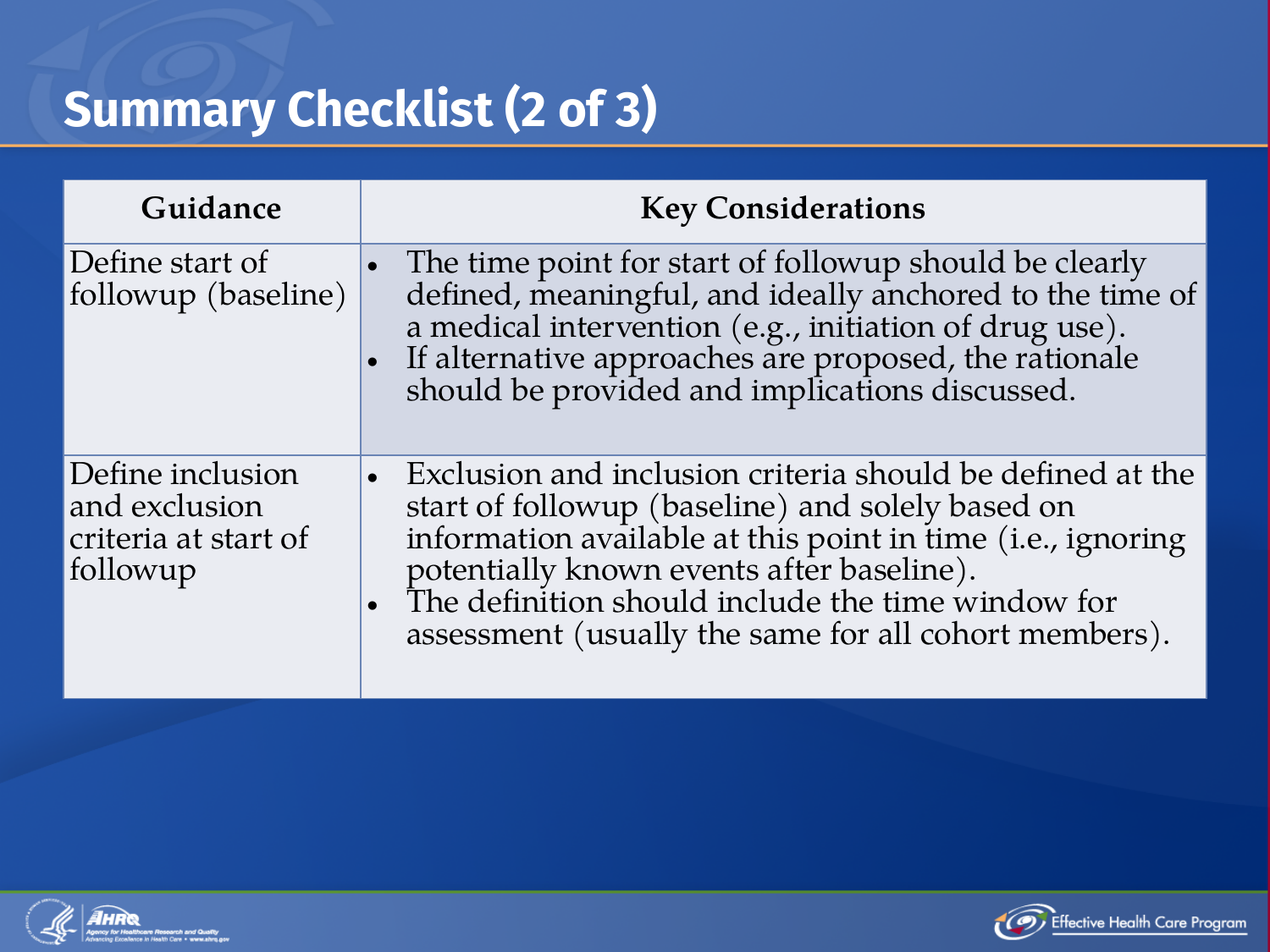

# Summary Checklist (2 of 3)
| Guidance | Key Considerations |
| --- | --- |
| Define start of followup (baseline) | The time point for start of followup should be clearly defined, meaningful, and ideally anchored to the time of a medical intervention (e.g., initiation of drug use). If alternative approaches are proposed, the rationale should be provided and implications discussed. |
| Define inclusion and exclusion criteria at start of followup | Exclusion and inclusion criteria should be defined at the start of followup (baseline) and solely based on information available at this point in time (i.e., ignoring potentially known events after baseline). The definition should include the time window for assessment (usually the same for all cohort members). |